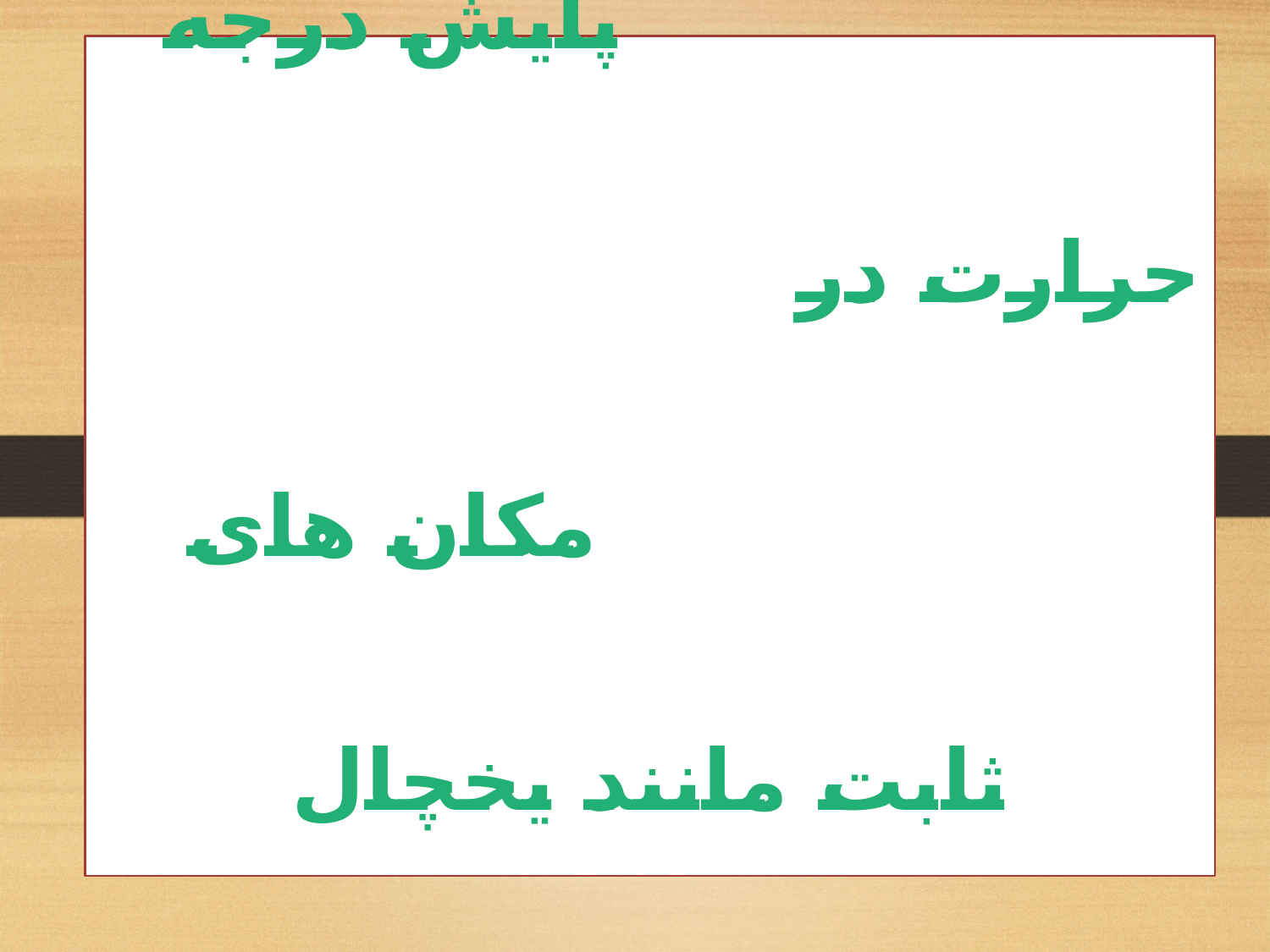

# فرایند عملیاتی استاندارد                       پایش درجه حرارت در                                         مکان های ثابت مانند یخچال